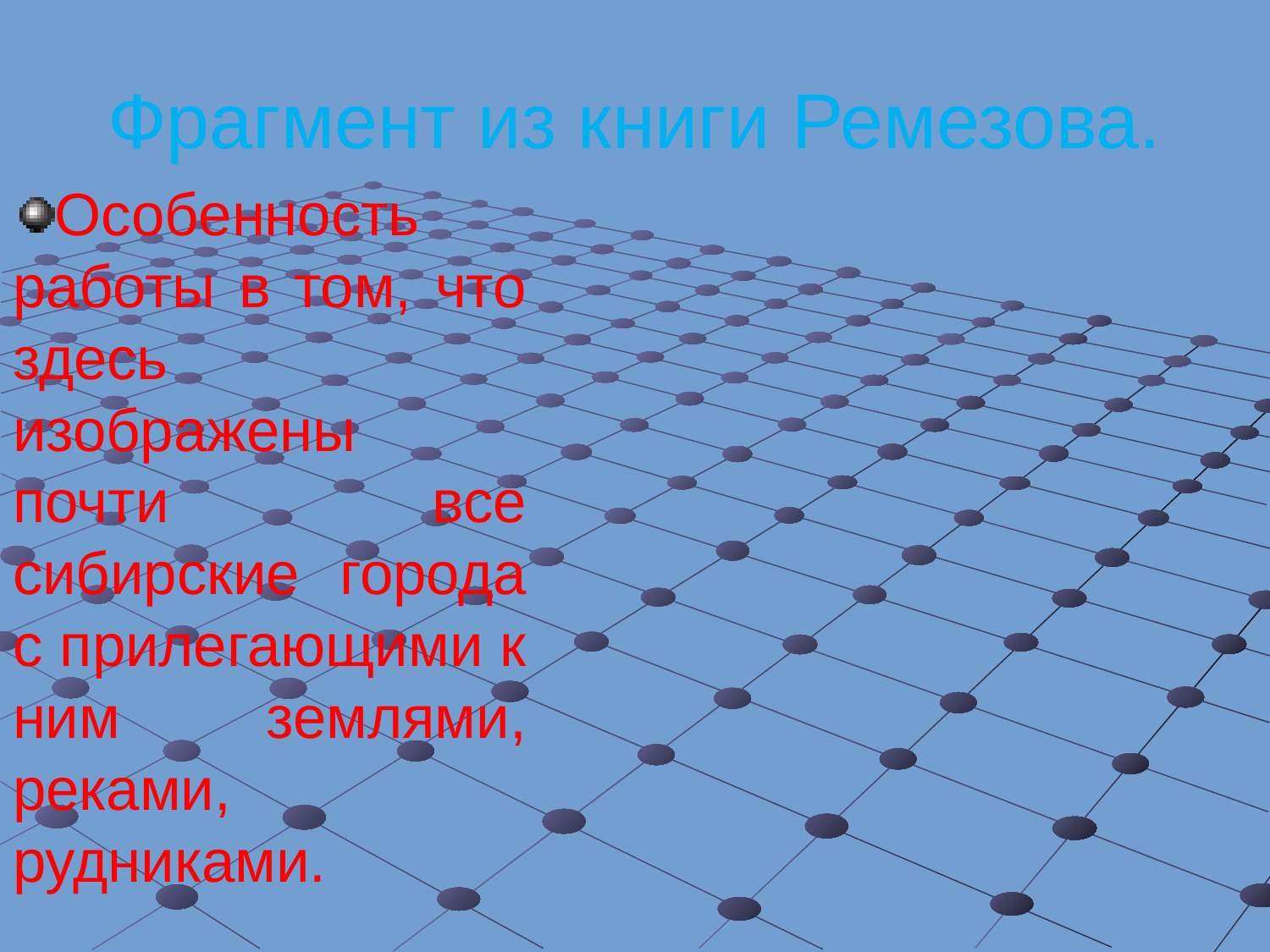

# Фрагмент из книги Ремезова.
Особенность работы в том, что здесь изображены почти все сибирские города с прилегающими к ним землями, реками, рудниками.